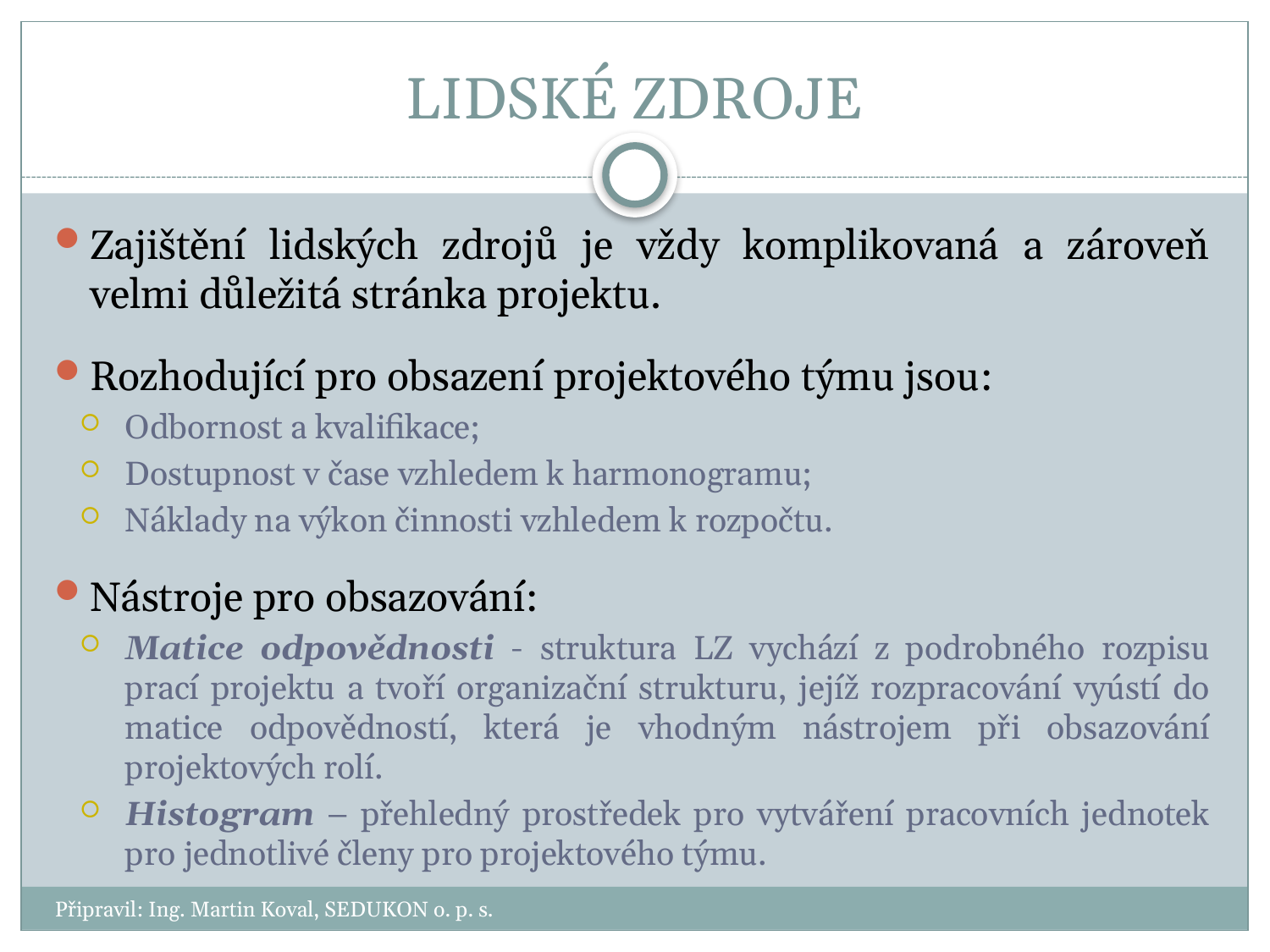

# LIDSKÉ ZDROJE
Zajištění lidských zdrojů je vždy komplikovaná a zároveň velmi důležitá stránka projektu.

Rozhodující pro obsazení projektového týmu jsou:
Odbornost a kvalifikace;
Dostupnost v čase vzhledem k harmonogramu;
Náklady na výkon činnosti vzhledem k rozpočtu.

Nástroje pro obsazování:
Matice odpovědnosti - struktura LZ vychází z podrobného rozpisu prací projektu a tvoří organizační strukturu, jejíž rozpracování vyústí do matice odpovědností, která je vhodným nástrojem při obsazování projektových rolí.
Histogram – přehledný prostředek pro vytváření pracovních jednotek pro jednotlivé členy pro projektového týmu.
Připravil: Ing. Martin Koval, SEDUKON o. p. s.